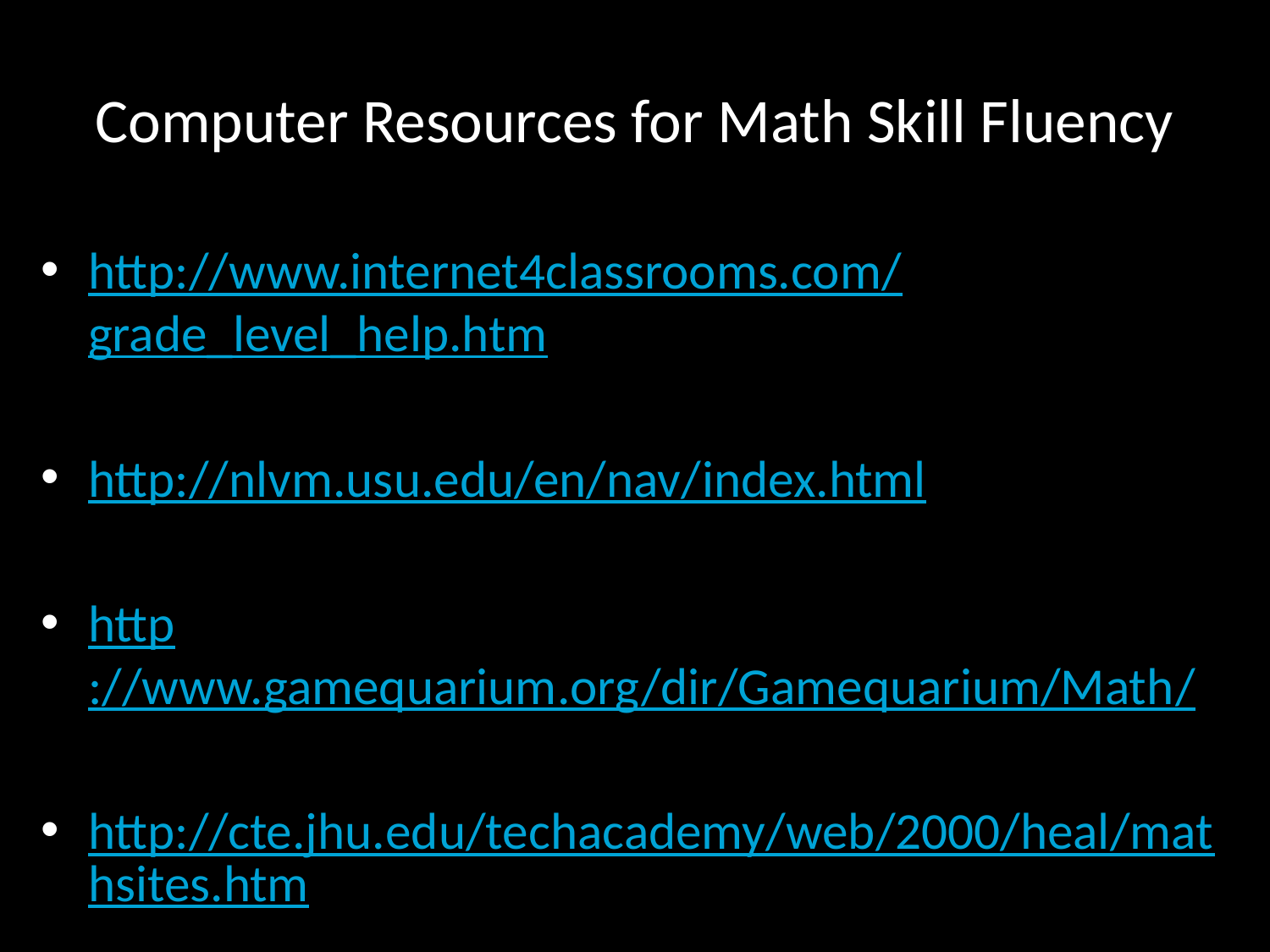

# Computer Resources for Math Skill Fluency
http://www.internet4classrooms.com/grade_level_help.htm

http://nlvm.usu.edu/en/nav/index.html

http://www.gamequarium.org/dir/Gamequarium/Math/

http://cte.jhu.edu/techacademy/web/2000/heal/mathsites.htm